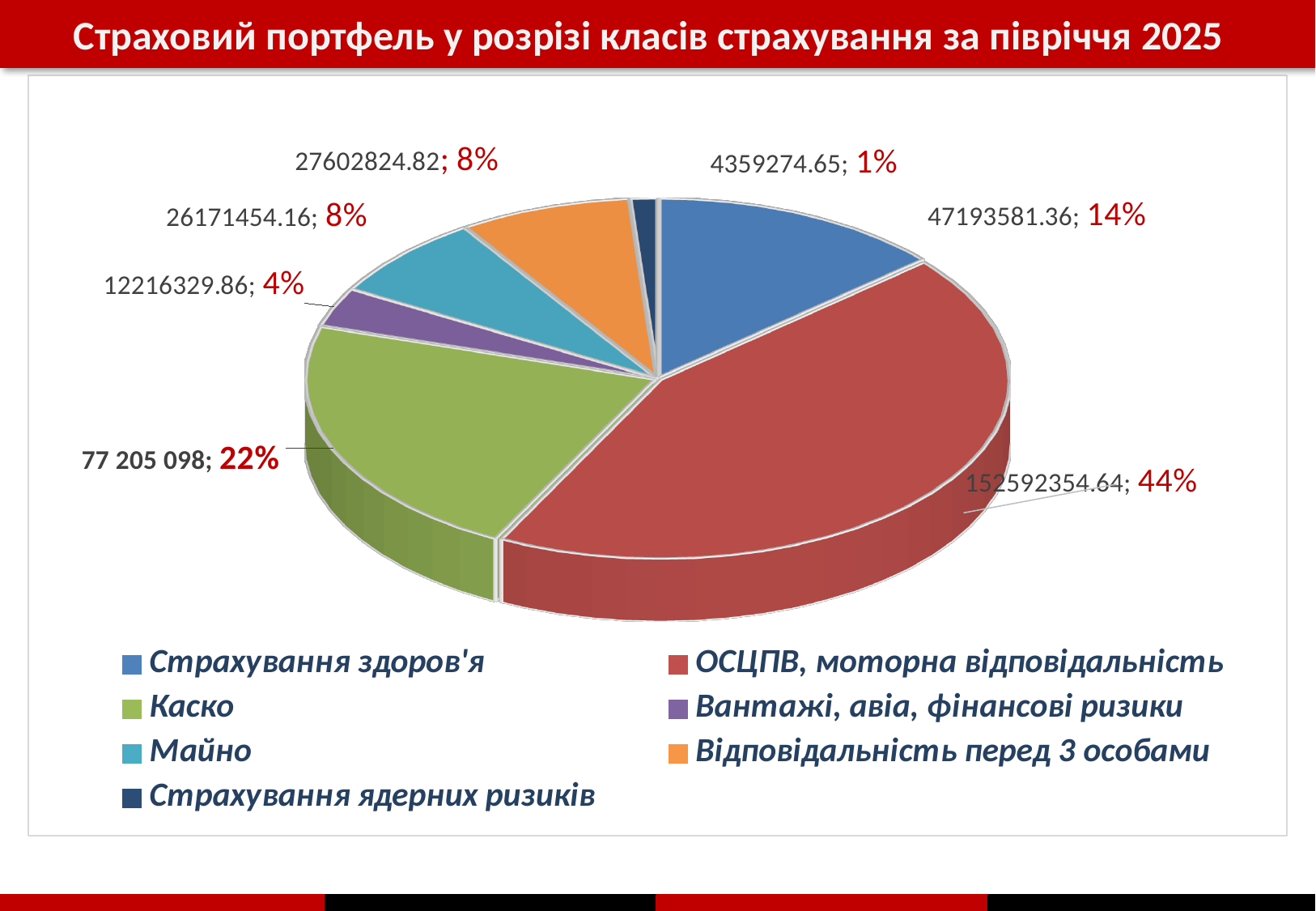

Страховий портфель у розрізі класів страхування за півріччя 2025

[unsupported chart]

[unsupported chart]